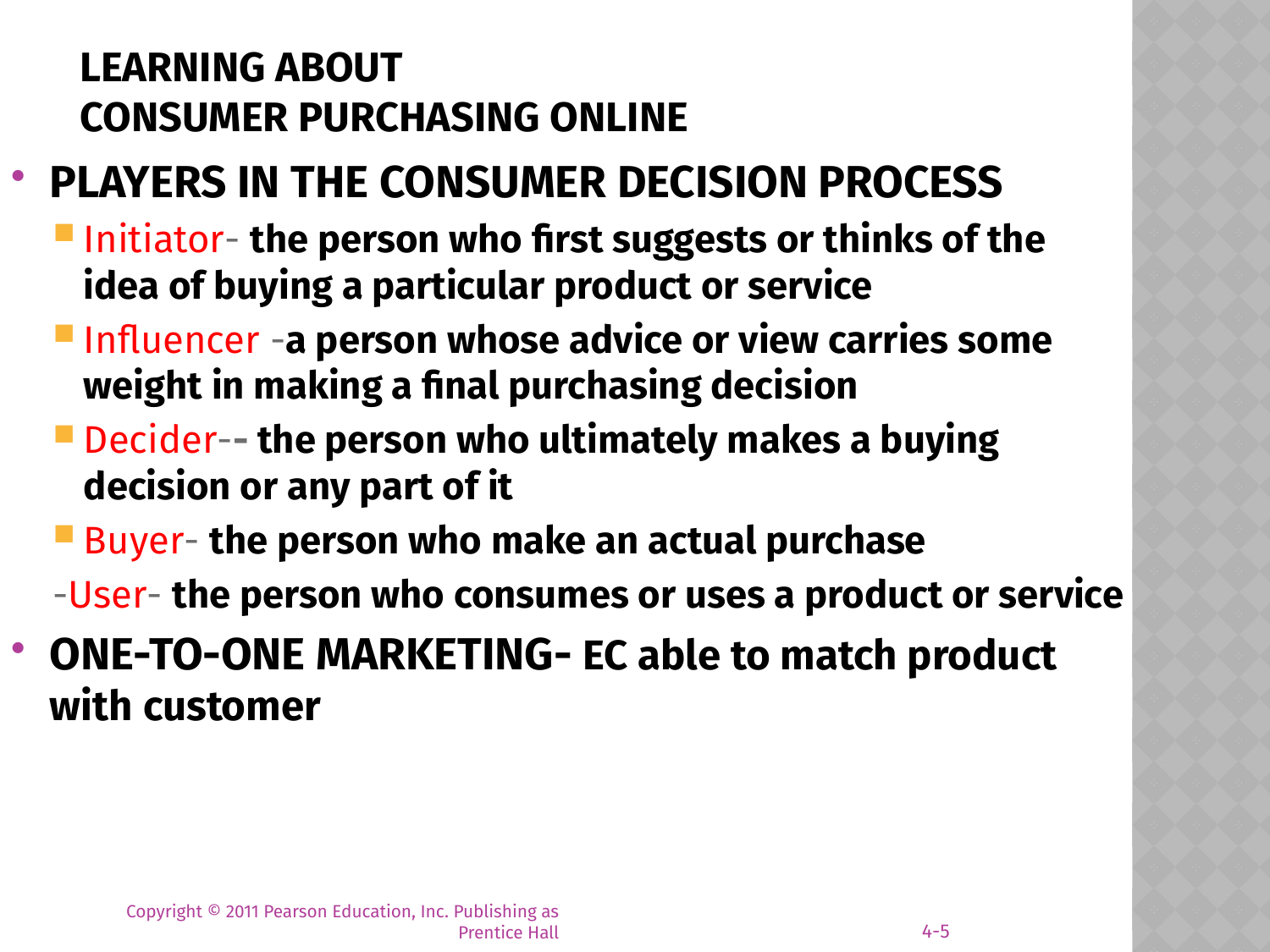

# LEARNING ABOUT CONSUMER PURCHASING ONLINE
PLAYERS IN THE CONSUMER DECISION PROCESS
Initiator- the person who first suggests or thinks of the idea of buying a particular product or service
Influencer -a person whose advice or view carries some weight in making a final purchasing decision
Decider-- the person who ultimately makes a buying decision or any part of it
Buyer- the person who make an actual purchase
-User- the person who consumes or uses a product or service
ONE-TO-ONE MARKETING- EC able to match product with customer
4-5
Copyright © 2011 Pearson Education, Inc. Publishing as Prentice Hall